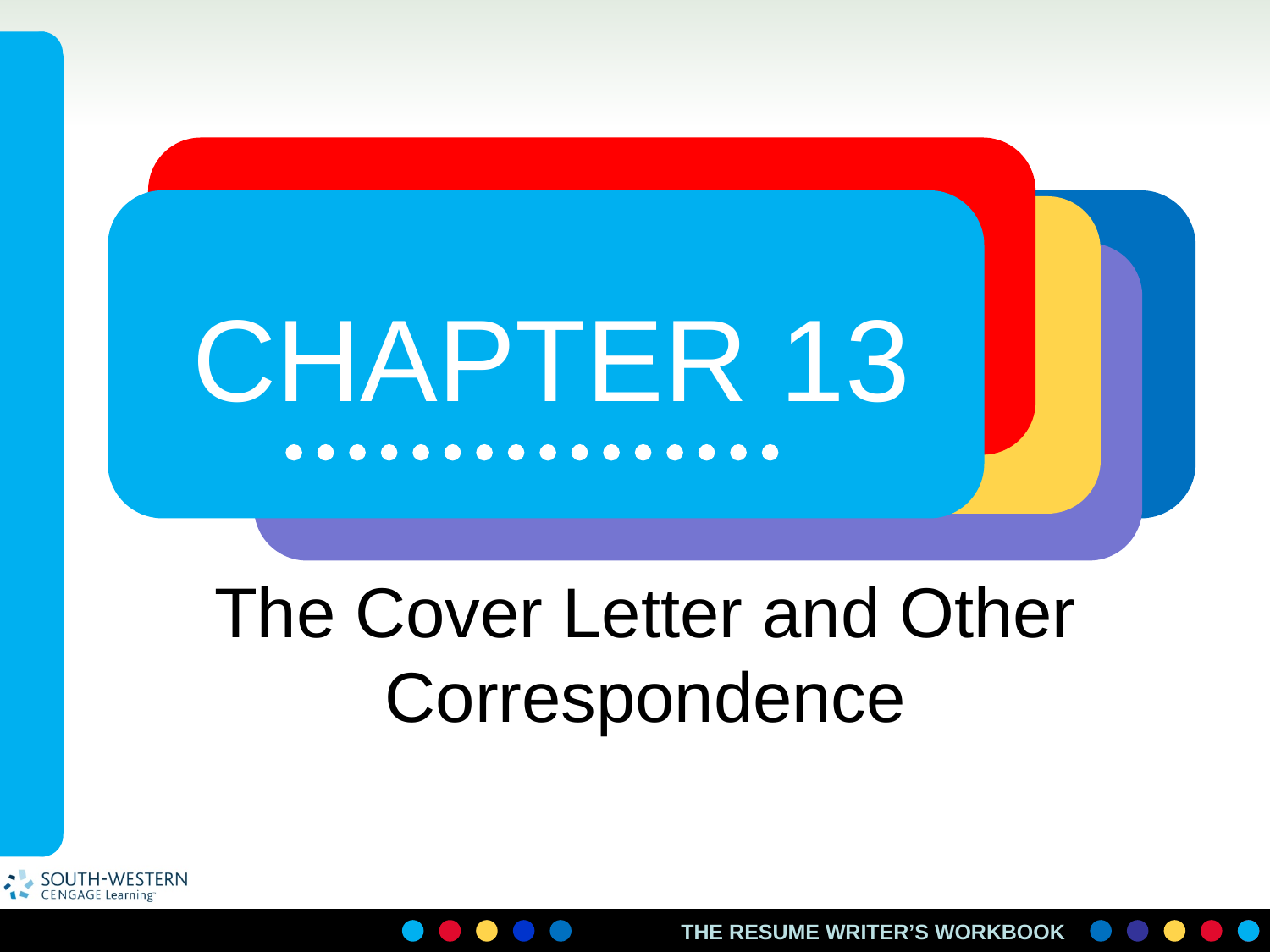

# CHAPTER 13
The Cover Letter and Other Correspondence